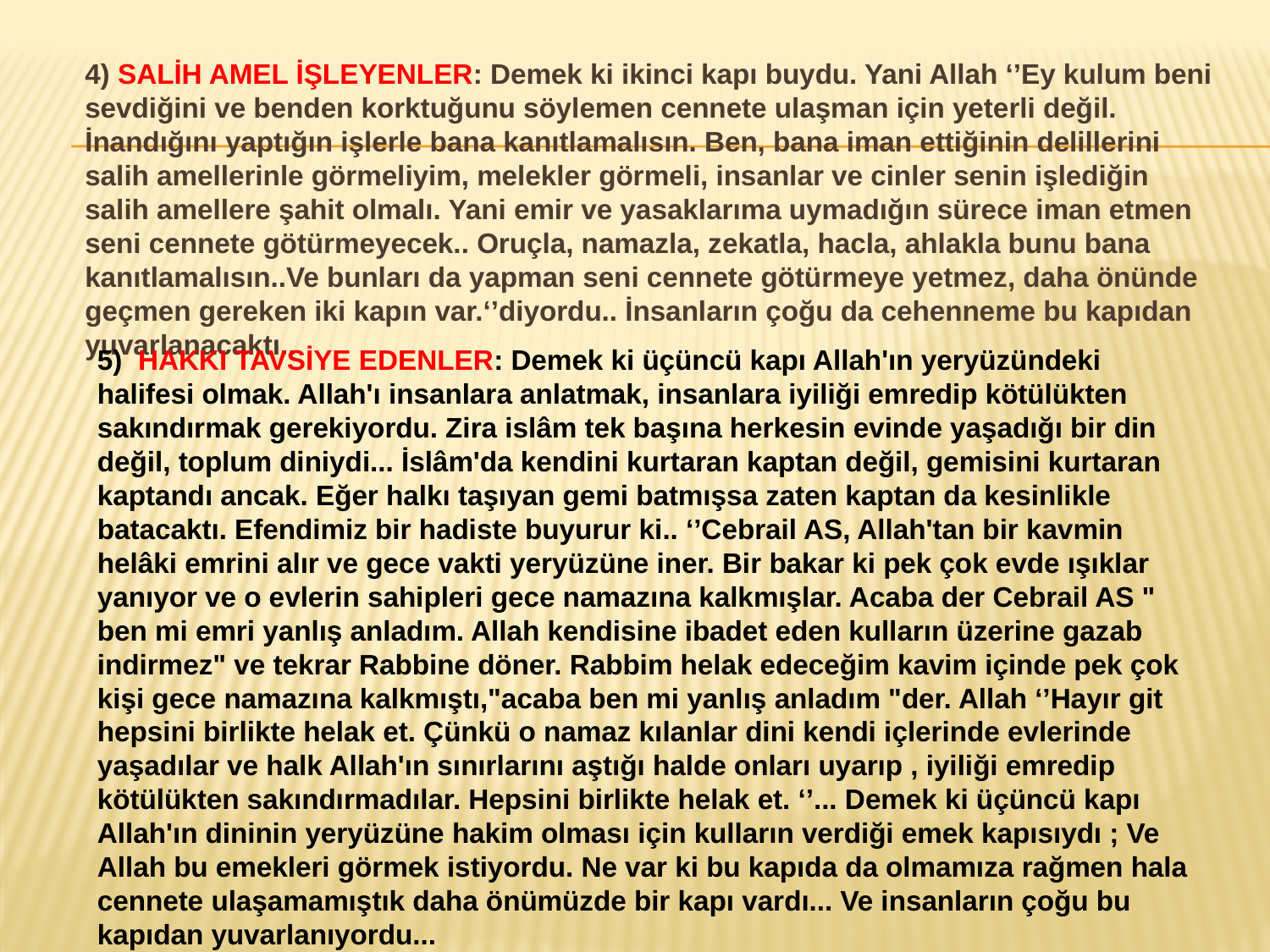

4) SALİH AMEL İŞLEYENLER: Demek ki ikinci kapı buydu. Yani Allah ‘’Ey kulum beni sevdiğini ve benden korktuğunu söylemen cennete ulaşman için yeterli değil. İnandığını yaptığın işlerle bana kanıtlamalısın. Ben, bana iman ettiğinin delillerini salih amellerinle görmeliyim, melekler görmeli, insanlar ve cinler senin işlediğin salih amellere şahit olmalı. Yani emir ve yasaklarıma uymadığın sürece iman etmen seni cennete götürmeyecek.. Oruçla, namazla, zekatla, hacla, ahlakla bunu bana kanıtlamalısın..Ve bunları da yapman seni cennete götürmeye yetmez, daha önünde geçmen gereken iki kapın var.‘’diyordu.. İnsanların çoğu da cehenneme bu kapıdan yuvarlanacaktı..
5)  HAKKI TAVSİYE EDENLER: Demek ki üçüncü kapı Allah'ın yeryüzündeki halifesi olmak. Allah'ı insanlara anlatmak, insanlara iyiliği emredip kötülükten sakındırmak gerekiyordu. Zira islâm tek başına herkesin evinde yaşadığı bir din değil, toplum diniydi... İslâm'da kendini kurtaran kaptan değil, gemisini kurtaran kaptandı ancak. Eğer halkı taşıyan gemi batmışsa zaten kaptan da kesinlikle batacaktı. Efendimiz bir hadiste buyurur ki.. ‘’Cebrail AS, Allah'tan bir kavmin helâki emrini alır ve gece vakti yeryüzüne iner. Bir bakar ki pek çok evde ışıklar yanıyor ve o evlerin sahipleri gece namazına kalkmışlar. Acaba der Cebrail AS " ben mi emri yanlış anladım. Allah kendisine ibadet eden kulların üzerine gazab indirmez" ve tekrar Rabbine döner. Rabbim helak edeceğim kavim içinde pek çok kişi gece namazına kalkmıştı,"acaba ben mi yanlış anladım "der. Allah ‘’Hayır git hepsini birlikte helak et. Çünkü o namaz kılanlar dini kendi içlerinde evlerinde yaşadılar ve halk Allah'ın sınırlarını aştığı halde onları uyarıp , iyiliği emredip kötülükten sakındırmadılar. Hepsini birlikte helak et. ‘’... Demek ki üçüncü kapı Allah'ın dininin yeryüzüne hakim olması için kulların verdiği emek kapısıydı ; Ve Allah bu emekleri görmek istiyordu. Ne var ki bu kapıda da olmamıza rağmen hala cennete ulaşamamıştık daha önümüzde bir kapı vardı... Ve insanların çoğu bu kapıdan yuvarlanıyordu...